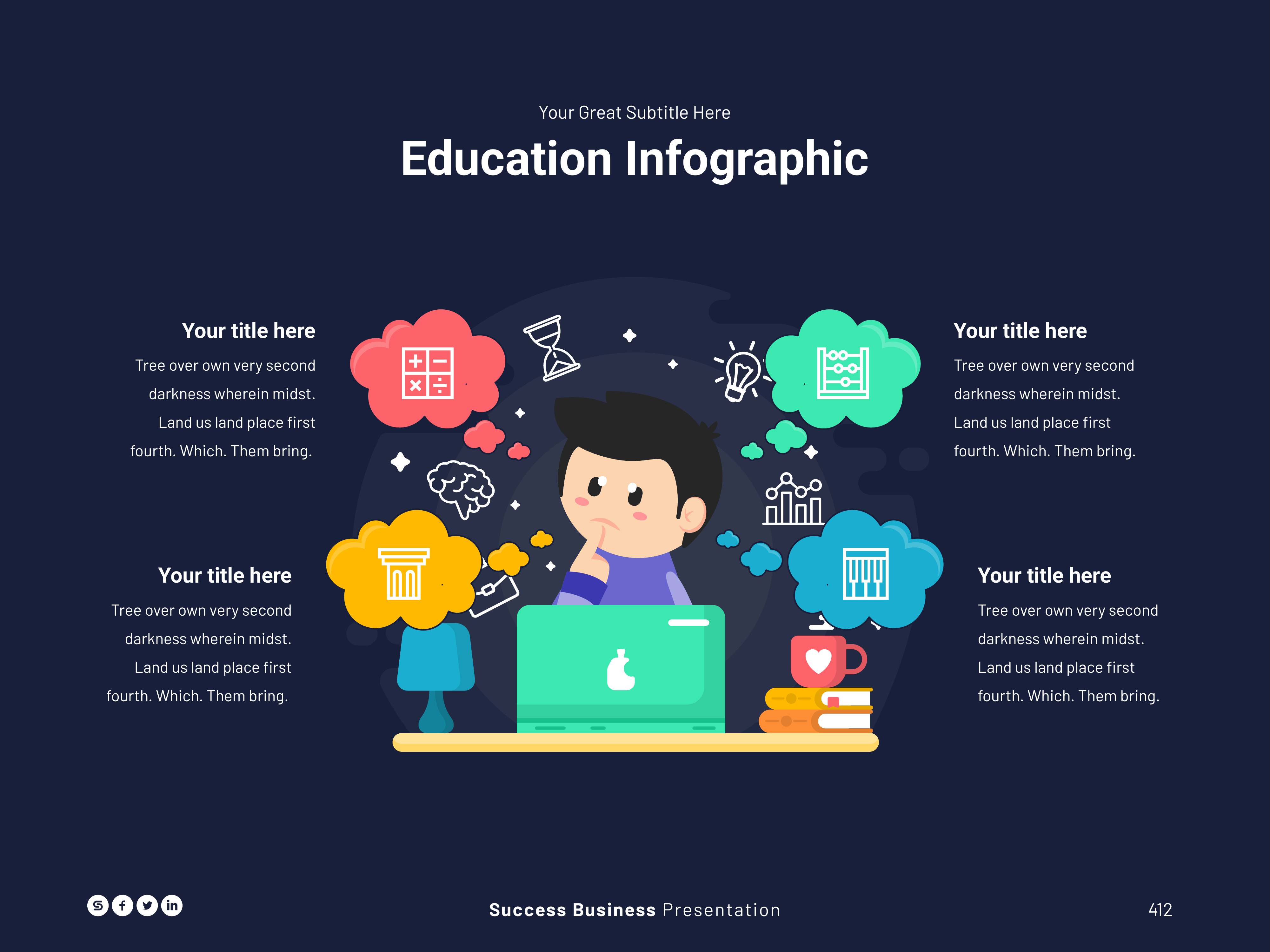

Your Great Subtitle Here
Education Infographic

Your title here
Tree over own very second darkness wherein midst. Land us land place first fourth. Which. Them bring.
Your title here
Tree over own very second darkness wherein midst. Land us land place first fourth. Which. Them bring.

Your title here
Tree over own very second darkness wherein midst. Land us land place first fourth. Which. Them bring.
Your title here
Tree over own very second darkness wherein midst. Land us land place first fourth. Which. Them bring.